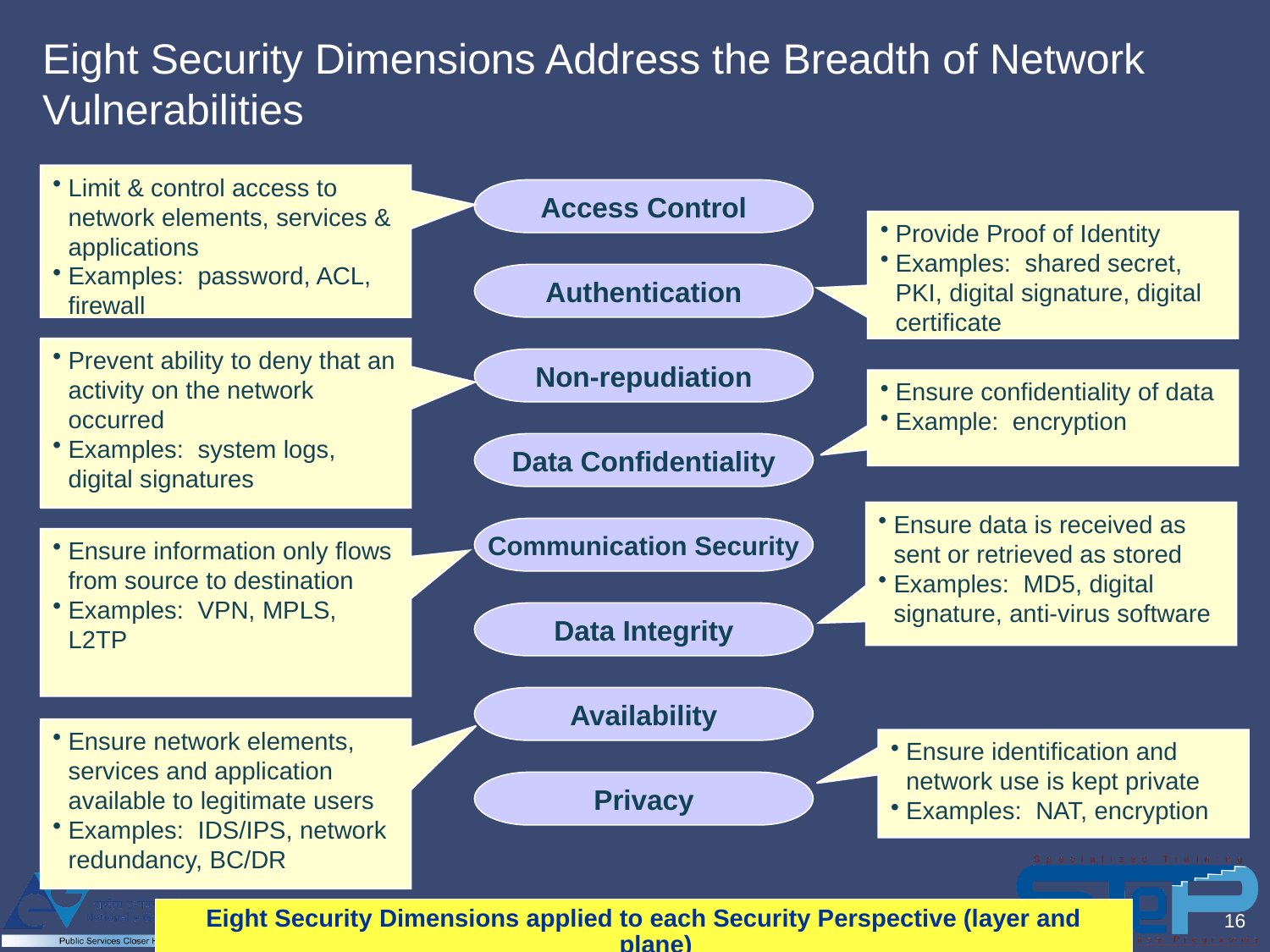

# Eight Security Dimensions Address the Breadth of Network Vulnerabilities
Limit & control access to network elements, services & applications
Examples:  password, ACL, firewall
Access Control
Provide Proof of Identity
Examples:  shared secret, PKI, digital signature, digital certificate
Authentication
Prevent ability to deny that an activity on the network occurred
Examples:  system logs, digital signatures
Non-repudiation
Ensure confidentiality of data
Example:  encryption
Data Confidentiality
Ensure data is received as sent or retrieved as stored
Examples:  MD5, digital signature, anti-virus software
Communication Security
Ensure information only flows from source to destination
Examples:  VPN, MPLS, L2TP
Data Integrity
Availability
Ensure network elements, services and application available to legitimate users
Examples:  IDS/IPS, network redundancy, BC/DR
Ensure identification and network use is kept private
Examples:  NAT, encryption
Privacy
Eight Security Dimensions applied to each Security Perspective (layer and plane)
16